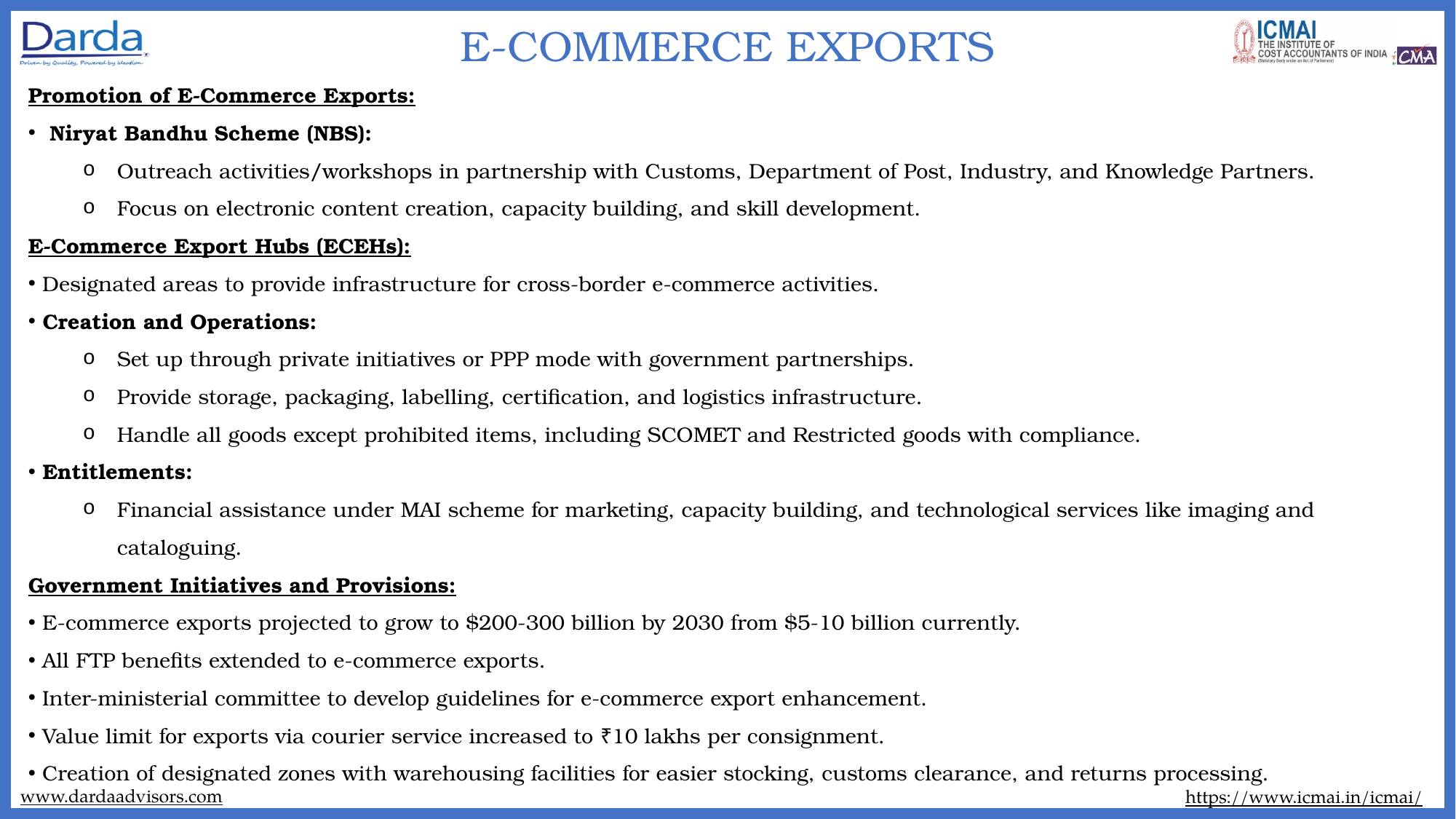

E-COMMERCE EXPORTS
Promotion of E-Commerce Exports:
  Niryat Bandhu Scheme (NBS):
Outreach activities/workshops in partnership with Customs, Department of Post, Industry, and Knowledge Partners.
Focus on electronic content creation, capacity building, and skill development.
E-Commerce Export Hubs (ECEHs):
 Designated areas to provide infrastructure for cross-border e-commerce activities.
 Creation and Operations:
Set up through private initiatives or PPP mode with government partnerships.
Provide storage, packaging, labelling, certification, and logistics infrastructure.
Handle all goods except prohibited items, including SCOMET and Restricted goods with compliance.
 Entitlements:
Financial assistance under MAI scheme for marketing, capacity building, and technological services like imaging and cataloguing.
Government Initiatives and Provisions:
 E-commerce exports projected to grow to $200-300 billion by 2030 from $5-10 billion currently.
 All FTP benefits extended to e-commerce exports.
 Inter-ministerial committee to develop guidelines for e-commerce export enhancement.
 Value limit for exports via courier service increased to ₹10 lakhs per consignment.
 Creation of designated zones with warehousing facilities for easier stocking, customs clearance, and returns processing.